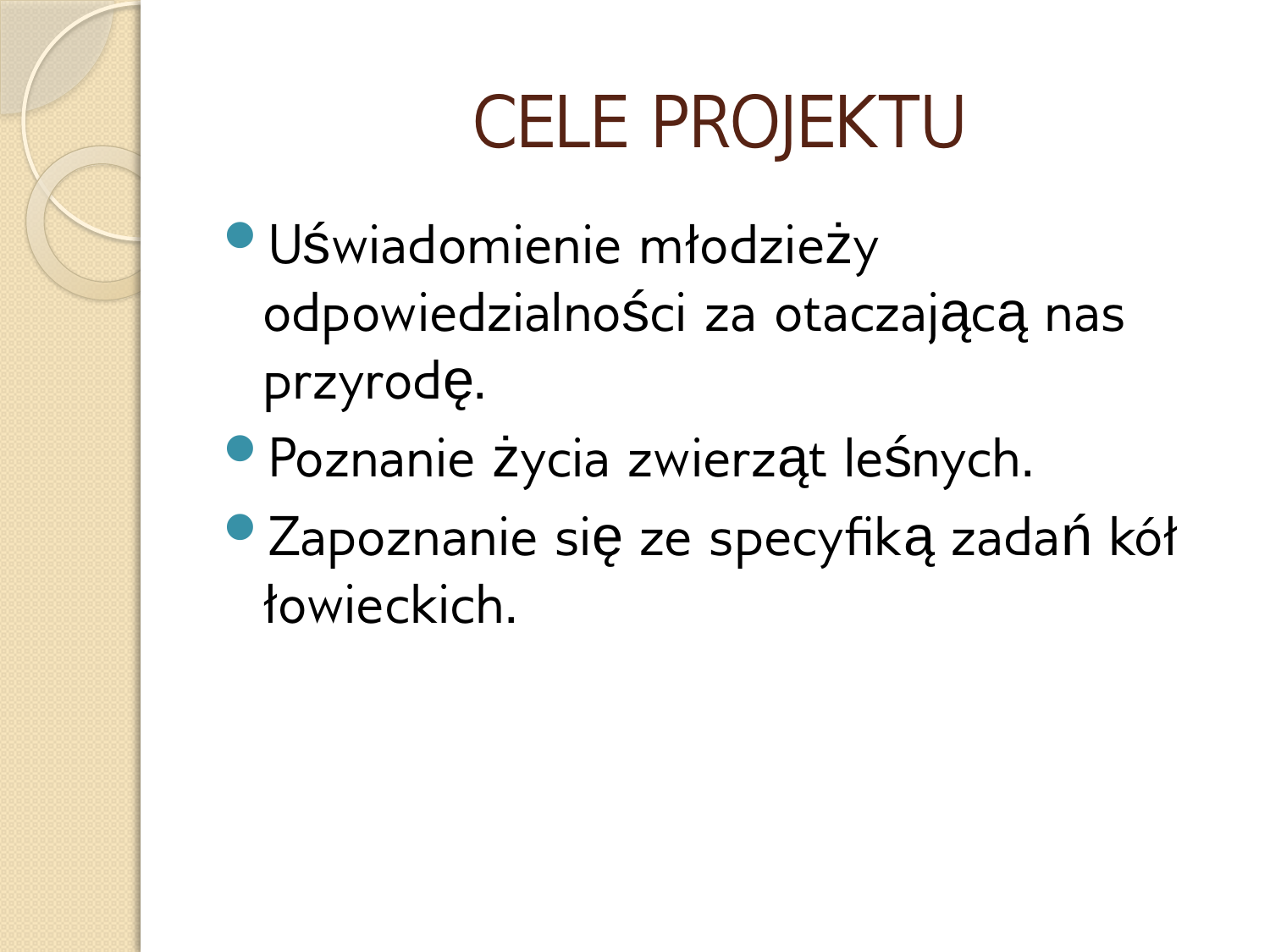

# CELE PROJEKTU
Uświadomienie młodzieży odpowiedzialności za otaczającą nas przyrodę.
Poznanie życia zwierząt leśnych.
Zapoznanie się ze specyfiką zadań kół łowieckich.